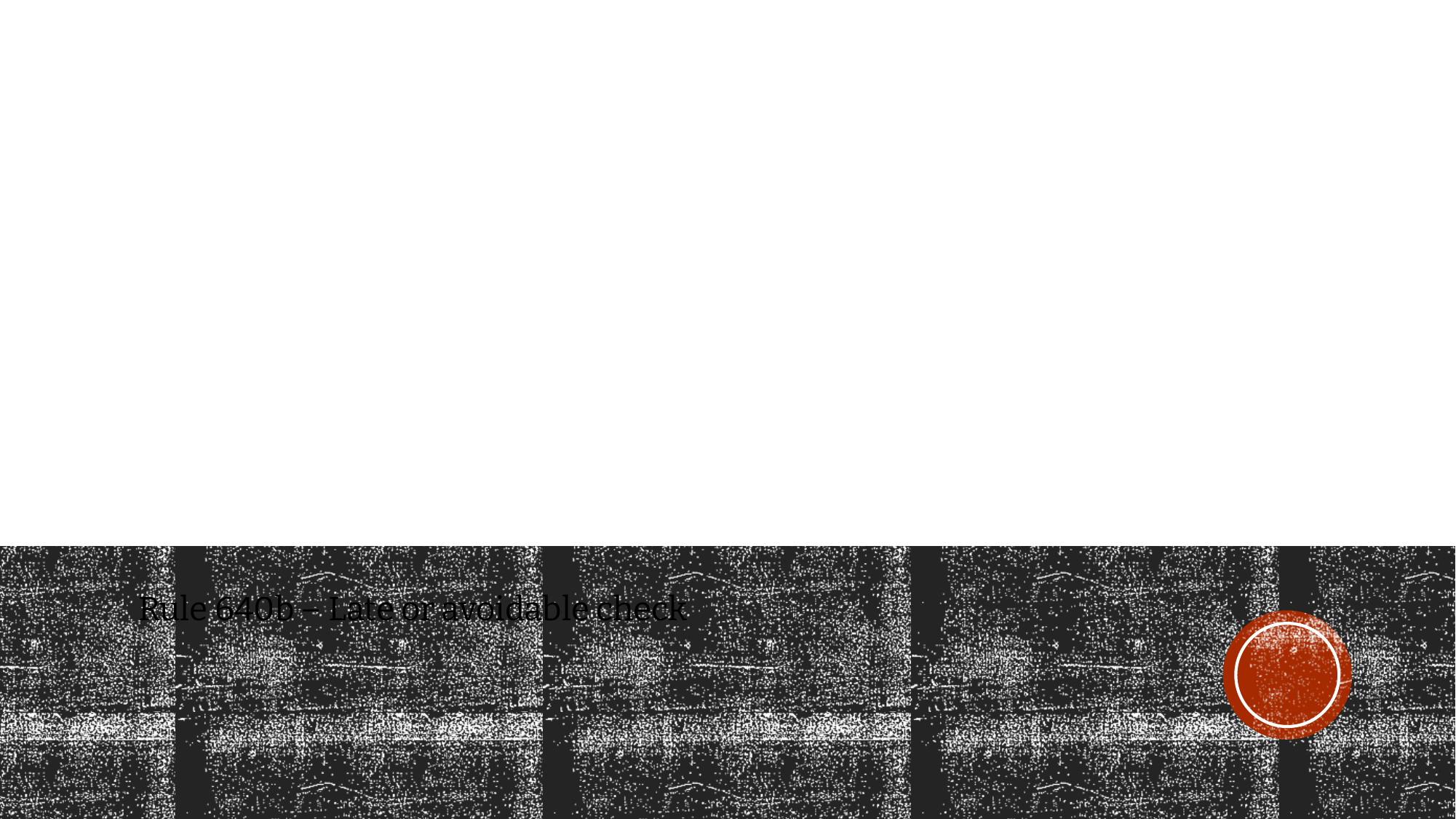

# The player in Blue had clearly passed the puck and no longer was considered to be in control of the puck. Even though the player in Blue was prepared for the check, the player in White could have avoided the check and instead chose to finish the check with no possibility of gaining possession of the puck. A Minor penalty for Roughing is the correct call.

Rule 640b – Late or avoidable check